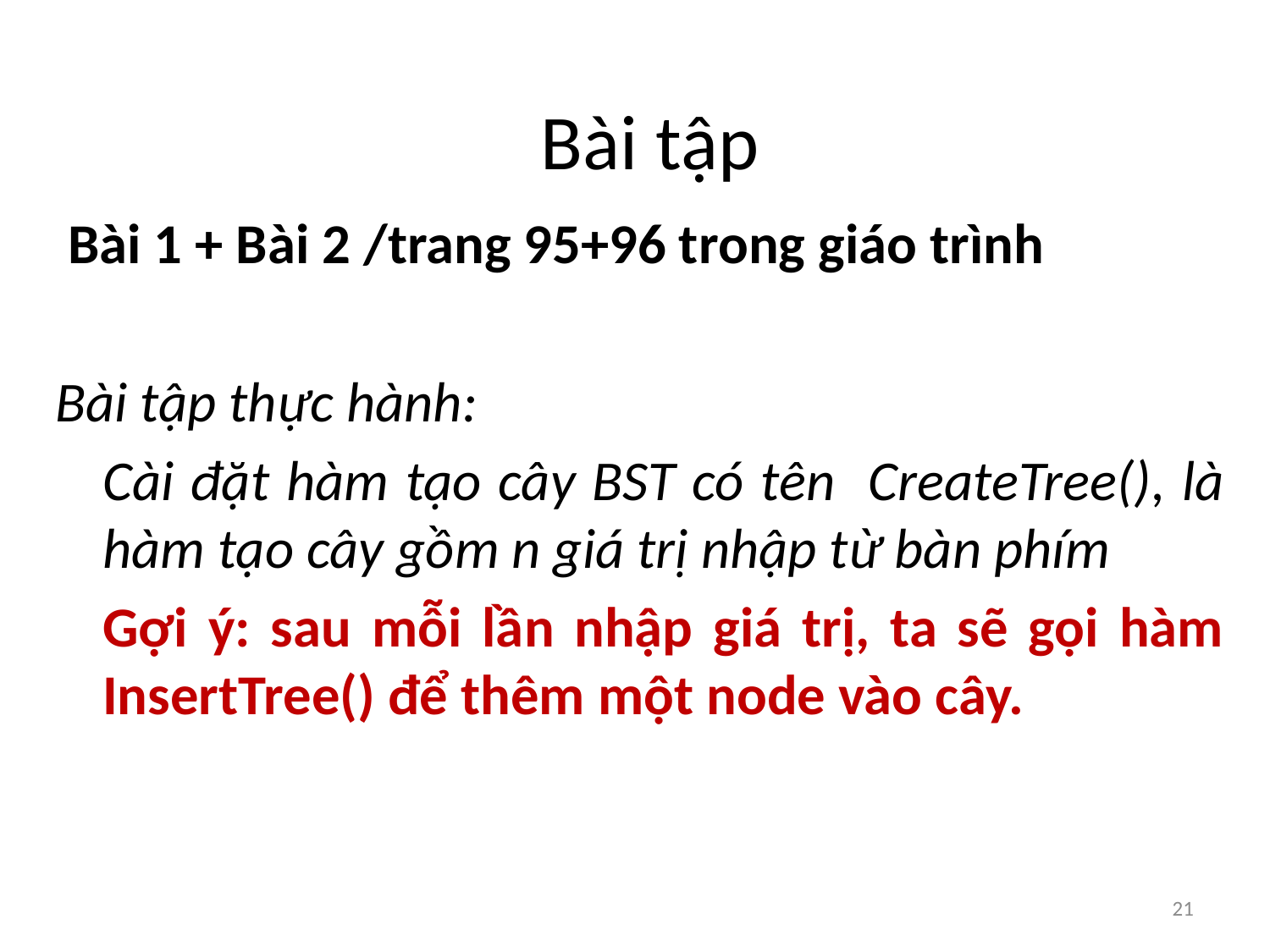

# Bài tập
 Bài 1 + Bài 2 /trang 95+96 trong giáo trình

Bài tập thực hành:
	Cài đặt hàm tạo cây BST có tên  CreateTree(), là hàm tạo cây gồm n giá trị nhập từ bàn phím
	Gợi ý: sau mỗi lần nhập giá trị, ta sẽ gọi hàm InsertTree() để thêm một node vào cây.
21